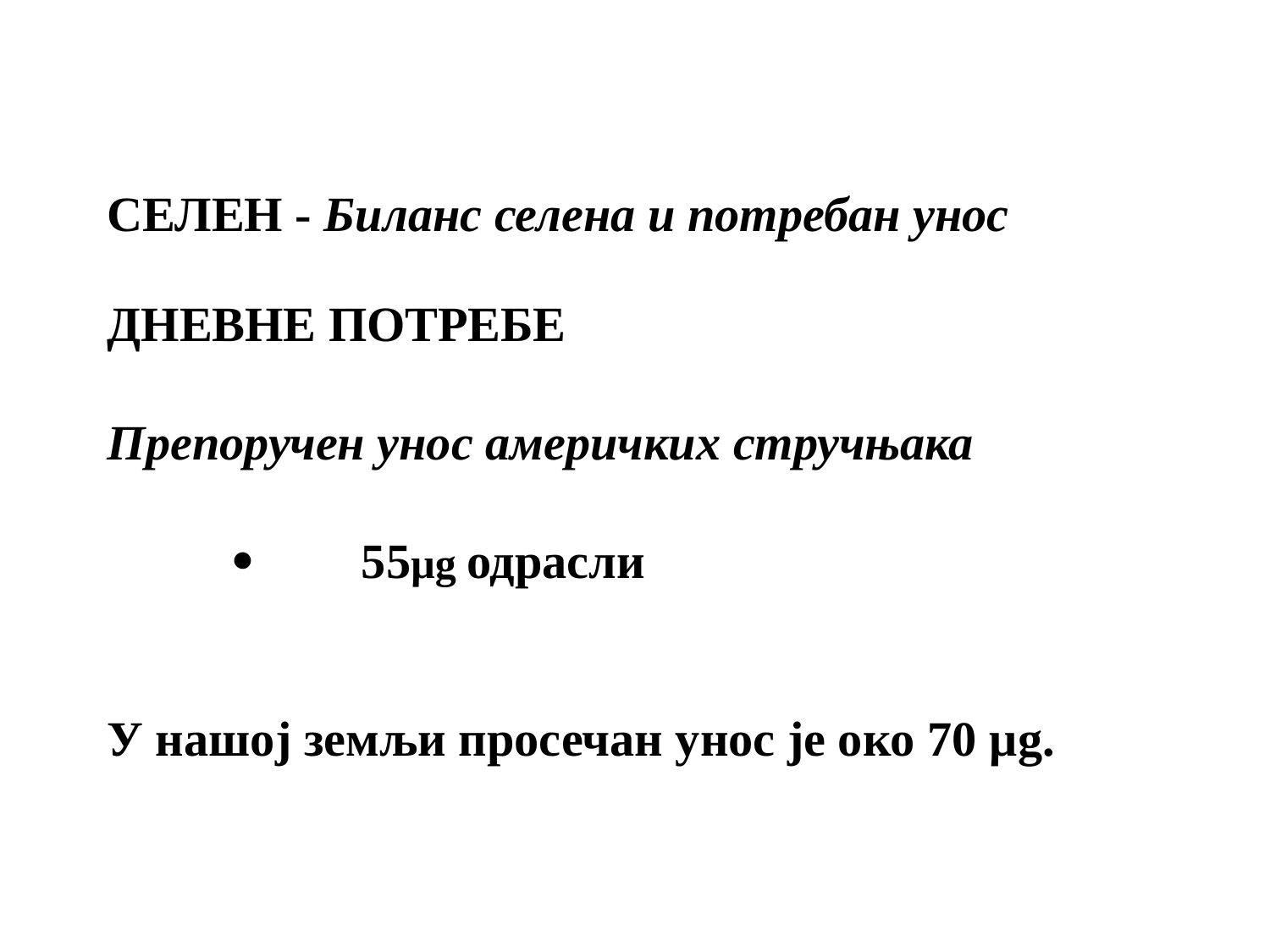

СЕЛЕН - Биланс селена и потребан унос

ДНЕВНЕ ПОТРЕБЕ

Препоручен унос америчких стручњака

•	55μg одрасли

У нашој земљи просечан унос је око 70 μg.